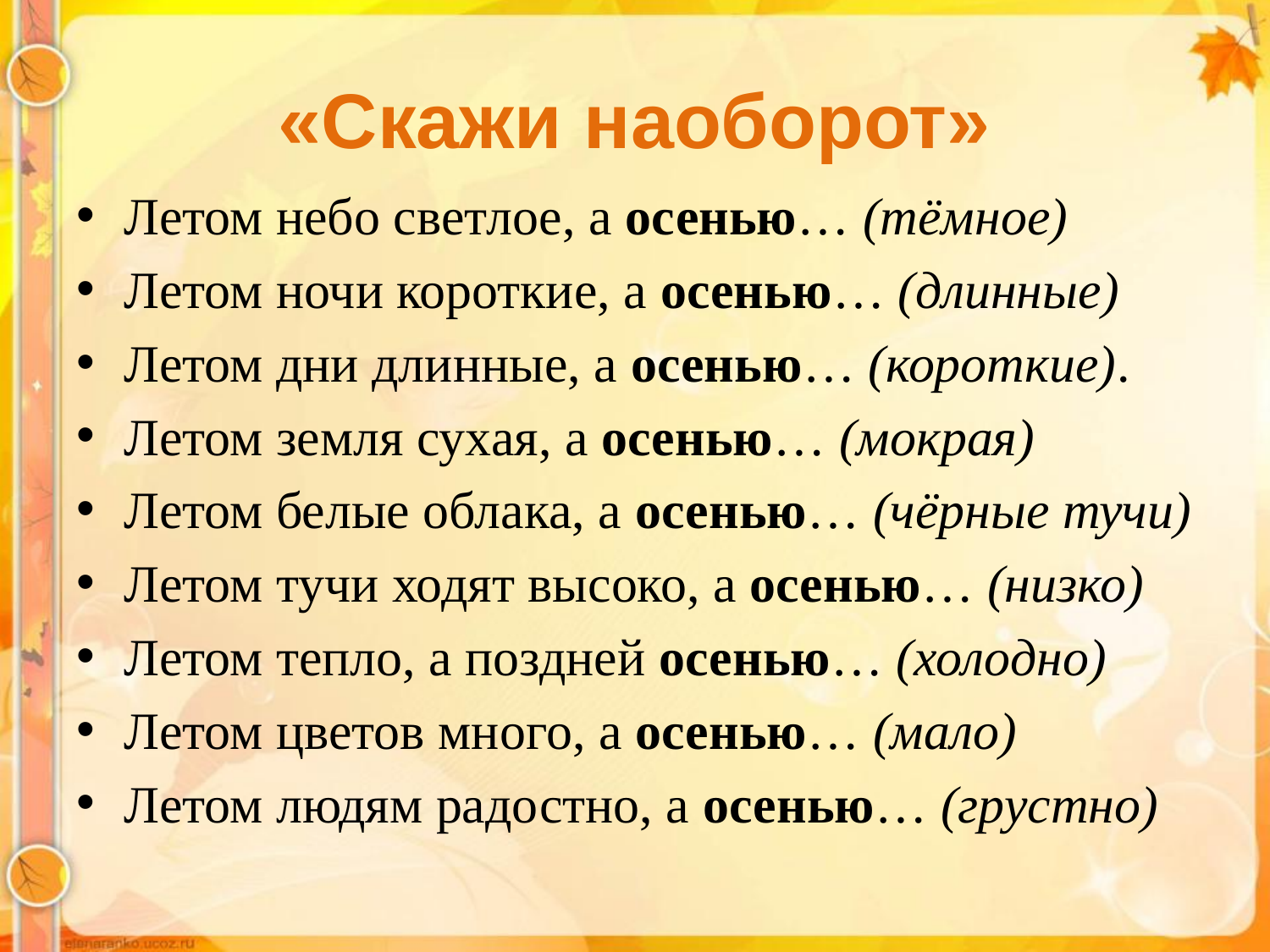

# «Скажи наоборот»
Летом небо светлое, а осенью… (тёмное)
Летом ночи короткие, а осенью… (длинные)
Летом дни длинные, а осенью… (короткие).
Летом земля сухая, а осенью… (мокрая)
Летом белые облака, а осенью… (чёрные тучи)
Летом тучи ходят высоко, а осенью… (низко)
Летом тепло, а поздней осенью… (холодно)
Летом цветов много, а осенью… (мало)
Летом людям радостно, а осенью… (грустно)